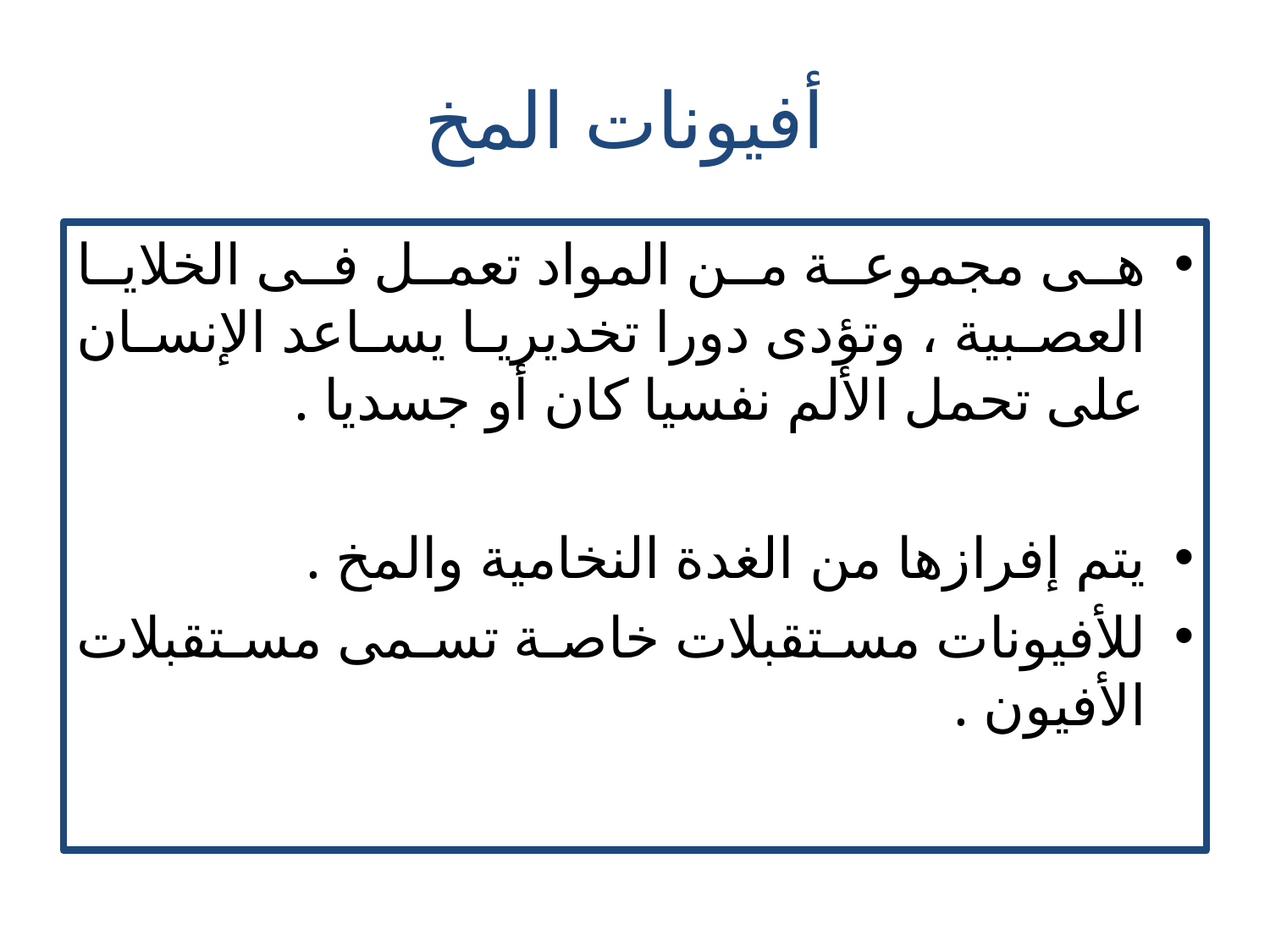

# أفيونات المخ
هى مجموعة من المواد تعمل فى الخلايا العصبية ، وتؤدى دورا تخديريا يساعد الإنسان على تحمل الألم نفسيا كان أو جسديا .

يتم إفرازها من الغدة النخامية والمخ .
للأفيونات مستقبلات خاصة تسمى مستقبلات الأفيون .